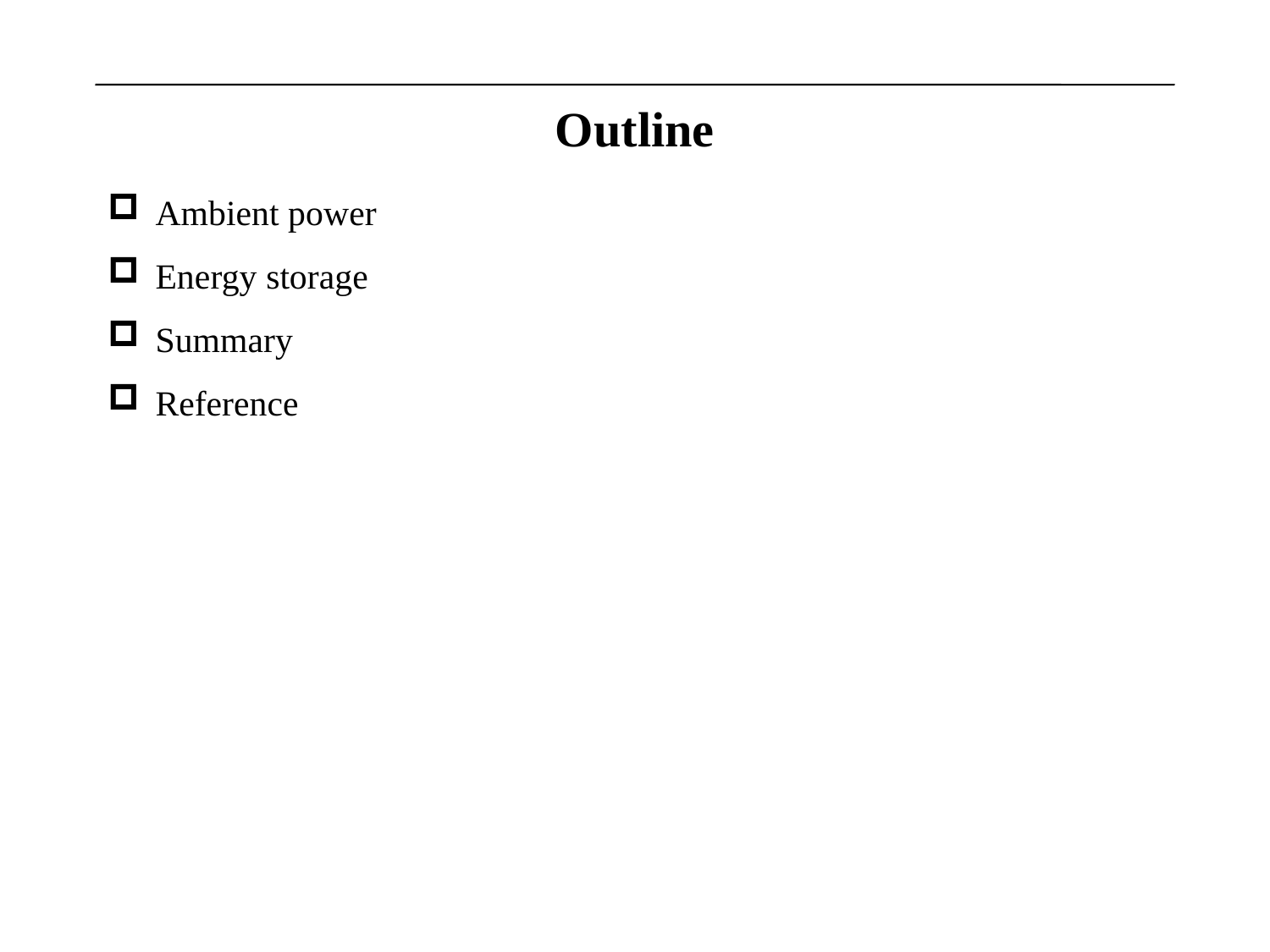

# Outline
Ambient power
Energy storage
Summary
Reference